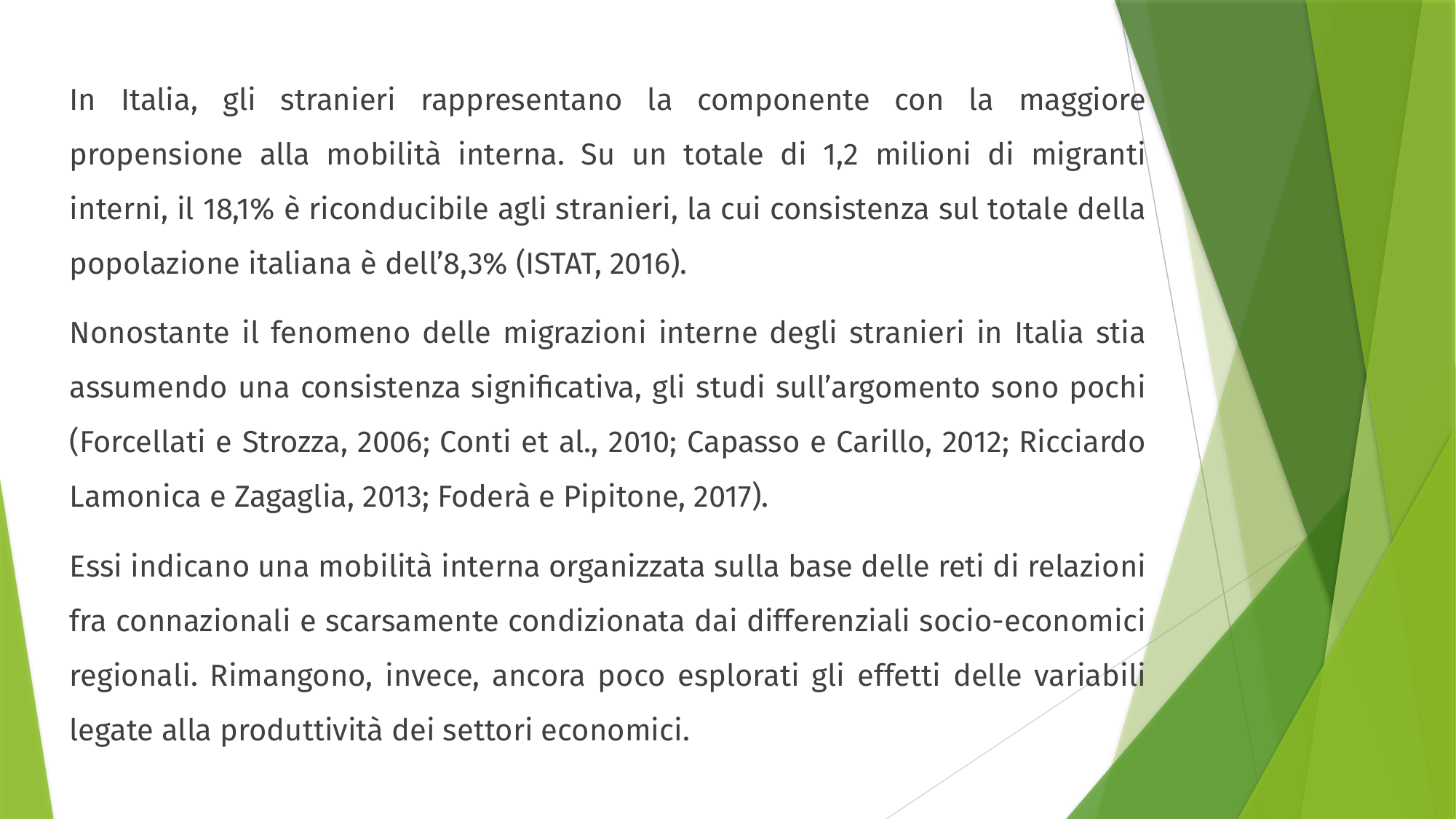

In Italia, gli stranieri rappresentano la componente con la maggiore propensione alla mobilità interna. Su un totale di 1,2 milioni di migranti interni, il 18,1% è riconducibile agli stranieri, la cui consistenza sul totale della popolazione italiana è dell’8,3% (ISTAT, 2016).
Nonostante il fenomeno delle migrazioni interne degli stranieri in Italia stia assumendo una consistenza significativa, gli studi sull’argomento sono pochi (Forcellati e Strozza, 2006; Conti et al., 2010; Capasso e Carillo, 2012; Ricciardo Lamonica e Zagaglia, 2013; Foderà e Pipitone, 2017).
Essi indicano una mobilità interna organizzata sulla base delle reti di relazioni fra connazionali e scarsamente condizionata dai differenziali socio-economici regionali. Rimangono, invece, ancora poco esplorati gli effetti delle variabili legate alla produttività dei settori economici.